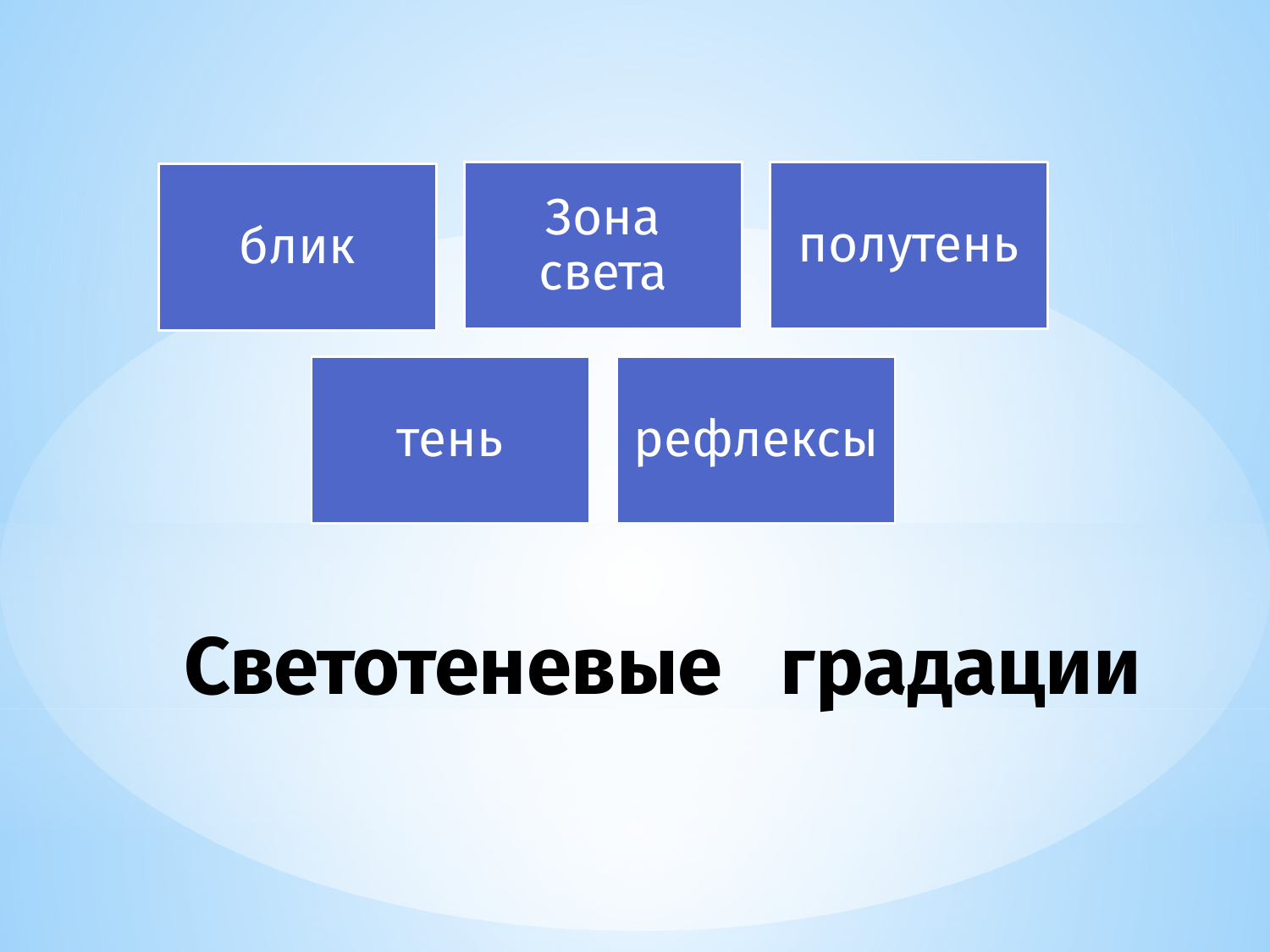

блик
Зона света
полутень
тень
рефлексы
# Светотеневые   градации